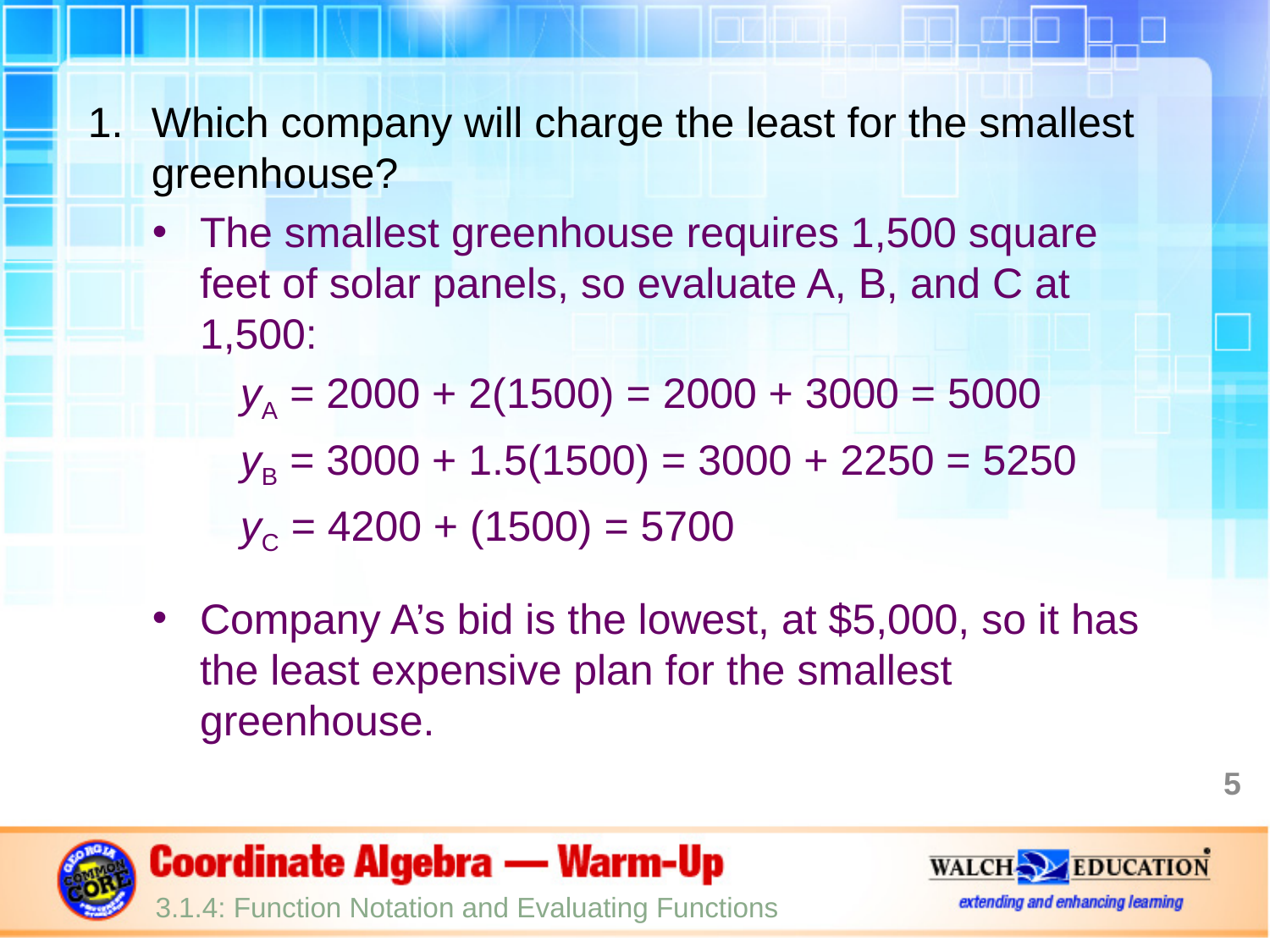

Which company will charge the least for the smallest greenhouse?
The smallest greenhouse requires 1,500 square feet of solar panels, so evaluate A, B, and C at 1,500:
yA = 2000 + 2(1500) = 2000 + 3000 = 5000
yB = 3000 + 1.5(1500) = 3000 + 2250 = 5250
yC = 4200 + (1500) = 5700

Company A’s bid is the lowest, at $5,000, so it has the least expensive plan for the smallest greenhouse.

5

3.1.4: Function Notation and Evaluating Functions